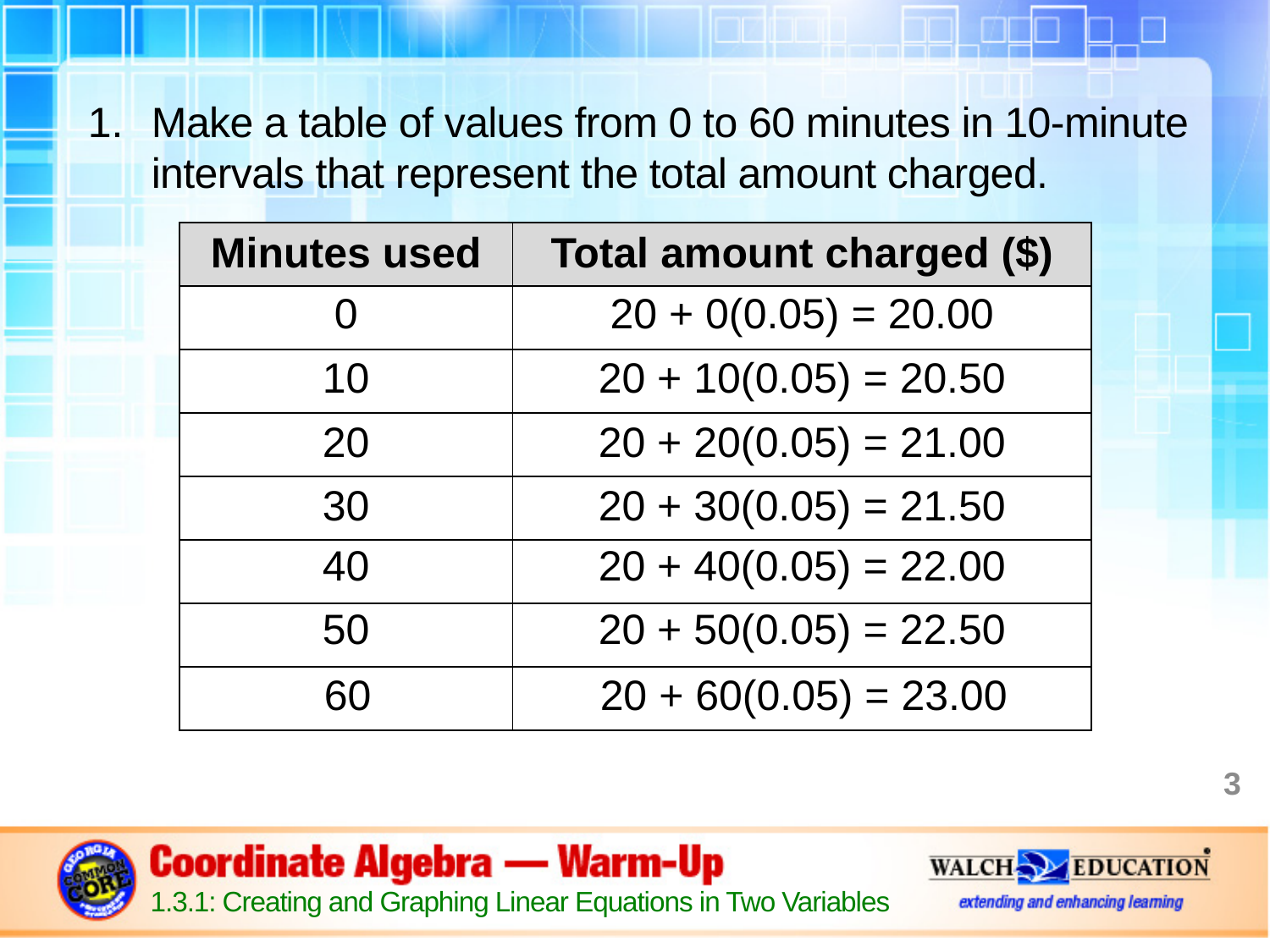

Make a table of values from 0 to 60 minutes in 10-minute intervals that represent the total amount charged.

|  |  |
| --- | --- |
|  |  |
|  |  |
|  |  |
|  |  |
|  |  |
|  |  |
| 60 | 20 + 60(0.05) = 23.00 |
|  |  |
| --- | --- |
|  |  |
| 10 | 20 + 10(0.05) = 20.50 |
|  |  |
|  |  |
|  |  |
|  |  |
|  |  |
|  |  |
| --- | --- |
| 0 | 20 + 0(0.05) = 20.00 |
|  |  |
|  |  |
|  |  |
|  |  |
|  |  |
|  |  |
| Minutes used | Total amount charged ($) |
| --- | --- |
|  |  |
|  |  |
|  |  |
|  |  |
|  |  |
|  |  |
|  |  |
|  |  |
| --- | --- |
|  |  |
|  |  |
| 20 | 20 + 20(0.05) = 21.00 |
|  |  |
|  |  |
|  |  |
|  |  |
|  |  |
| --- | --- |
|  |  |
|  |  |
|  |  |
| 30 | 20 + 30(0.05) = 21.50 |
|  |  |
|  |  |
|  |  |
|  |  |
| --- | --- |
|  |  |
|  |  |
|  |  |
|  |  |
| 40 | 20 + 40(0.05) = 22.00 |
|  |  |
|  |  |
|  |  |
| --- | --- |
|  |  |
|  |  |
|  |  |
|  |  |
|  |  |
| 50 | 20 + 50(0.05) = 22.50 |
|  |  |
3
1.3.1: Creating and Graphing Linear Equations in Two Variables